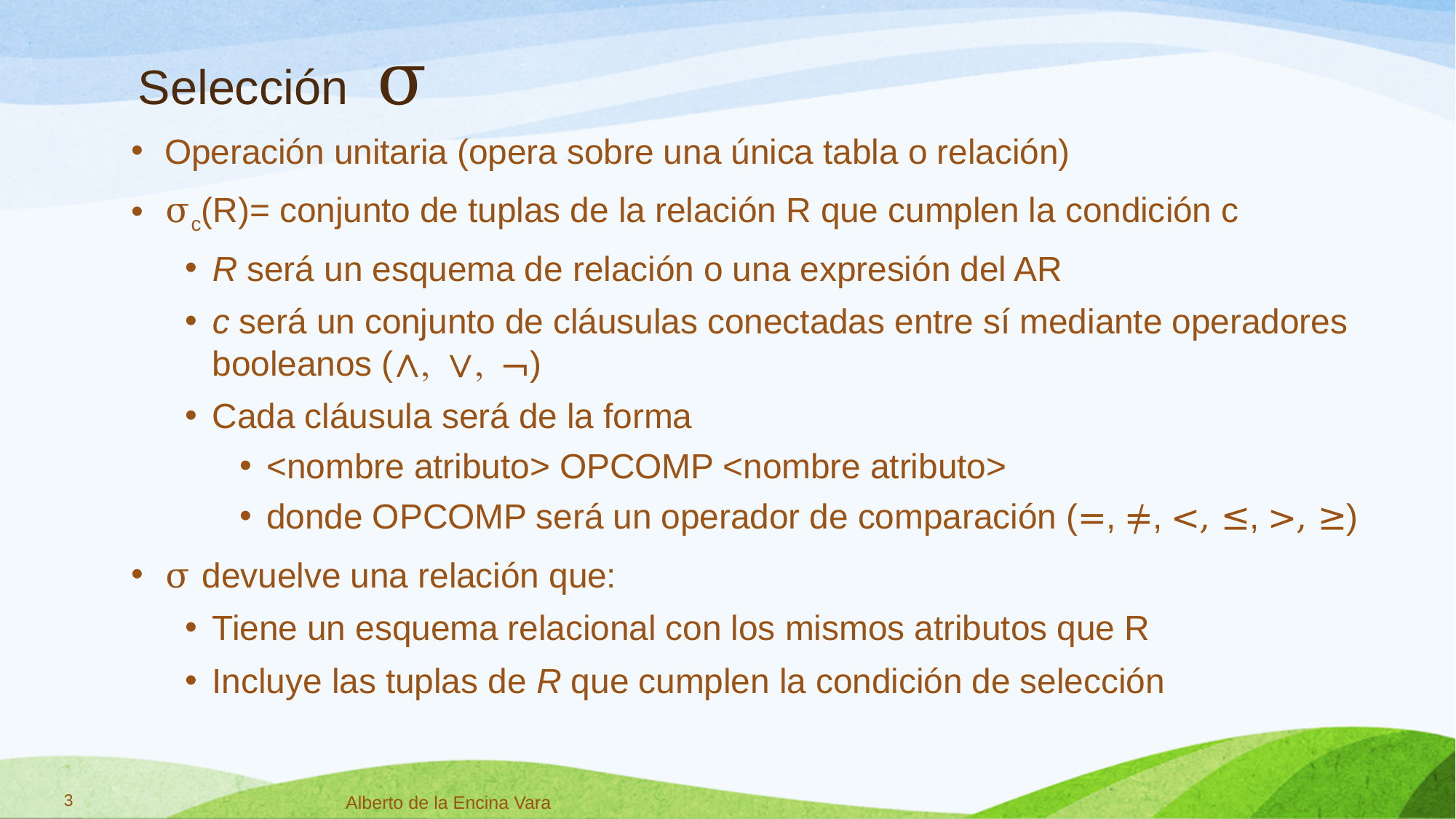

# Selección  σ
Operación unitaria (opera sobre una única tabla o relación)
σc(R)= conjunto de tuplas de la relación R que cumplen la condición c
R será un esquema de relación o una expresión del AR
c será un conjunto de cláusulas conectadas entre sí mediante operadores booleanos (∧, ∨, ¬)
Cada cláusula será de la forma
<nombre atributo> OPCOMP <nombre atributo>
donde OPCOMP será un operador de comparación (=, ≠, <, ≤, >, ≥)
σ devuelve una relación que:
Tiene un esquema relacional con los mismos atributos que R
Incluye las tuplas de R que cumplen la condición de selección

3
Alberto de la Encina Vara